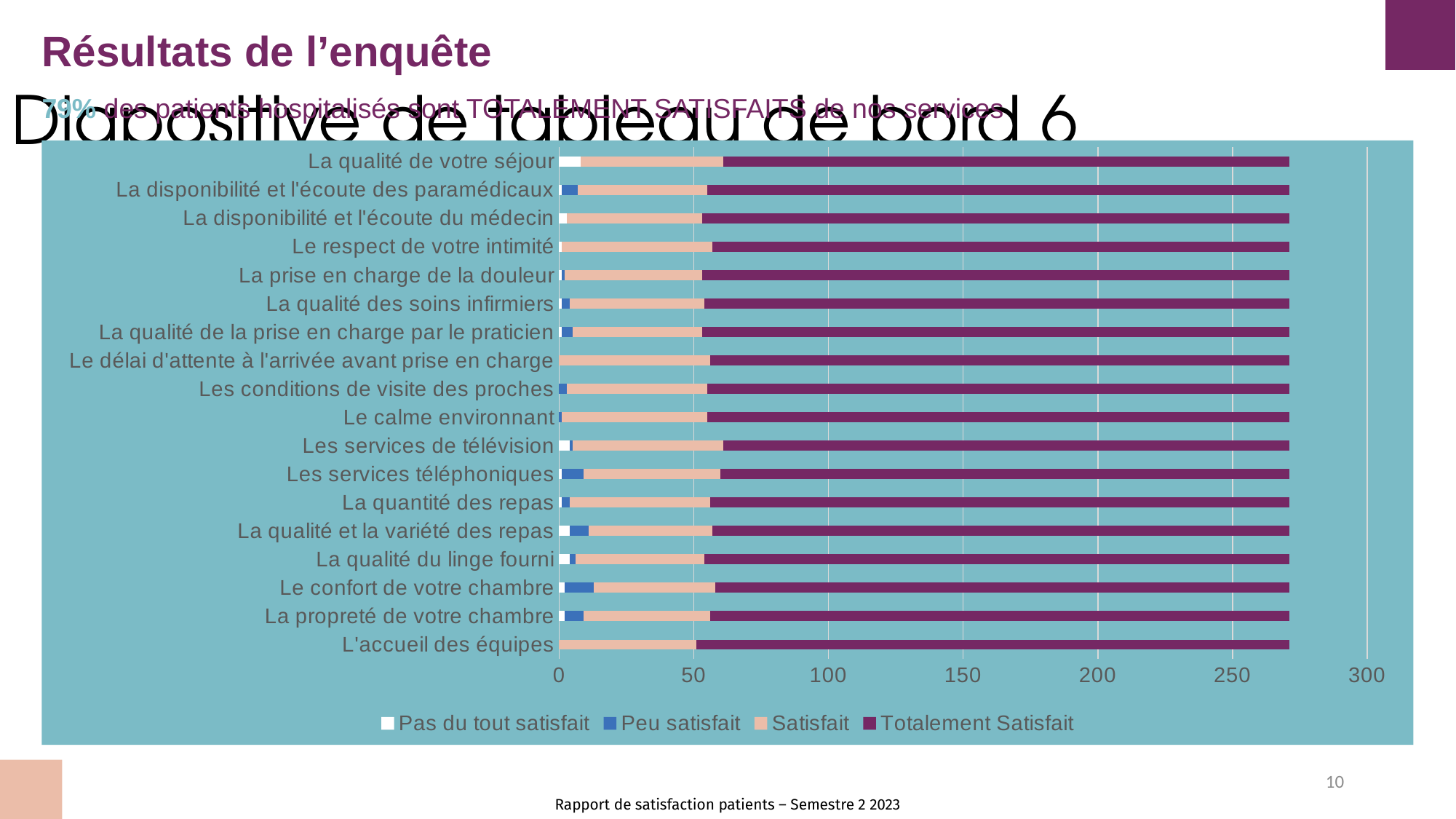

Résultats de l’enquête
Diapositive de tableau de bord 6
79% des patients hospitalisés sont TOTALEMENT SATISFAITS de nos services

### Chart

| Category | Pas du tout satisfait | Peu satisfait | Satisfait | Totalement Satisfait |
|---|---|---|---|---|
| L'accueil des équipes | 0.0 | 0.0 | 51.0 | 220.0 |
| La propreté de votre chambre | 2.0 | 7.0 | 47.0 | 215.0 |
| Le confort de votre chambre | 2.0 | 11.0 | 45.0 | 213.0 |
| La qualité du linge fourni | 4.0 | 2.0 | 48.0 | 217.0 |
| La qualité et la variété des repas | 4.0 | 7.0 | 46.0 | 214.0 |
| La quantité des repas | 1.0 | 3.0 | 52.0 | 215.0 |
| Les services téléphoniques | 1.0 | 8.0 | 51.0 | 211.0 |
| Les services de télévision | 4.0 | 1.0 | 56.0 | 210.0 |
| Le calme environnant | 0.0 | 1.0 | 54.0 | 216.0 |
| Les conditions de visite des proches | 0.0 | 3.0 | 52.0 | 216.0 |
| Le délai d'attente à l'arrivée avant prise en charge | 0.0 | 0.0 | 56.0 | 215.0 |
| La qualité de la prise en charge par le praticien | 1.0 | 4.0 | 48.0 | 218.0 |
| La qualité des soins infirmiers | 1.0 | 3.0 | 50.0 | 217.0 |
| La prise en charge de la douleur | 1.0 | 1.0 | 51.0 | 218.0 |
| Le respect de votre intimité | 1.0 | 0.0 | 56.0 | 214.0 |
| La disponibilité et l'écoute du médecin | 3.0 | 0.0 | 50.0 | 218.0 |
| La disponibilité et l'écoute des paramédicaux | 1.0 | 6.0 | 48.0 | 216.0 |
| La qualité de votre séjour | 8.0 | 0.0 | 53.0 | 210.0 |
10

Rapport de satisfaction patients – Semestre 2 2023